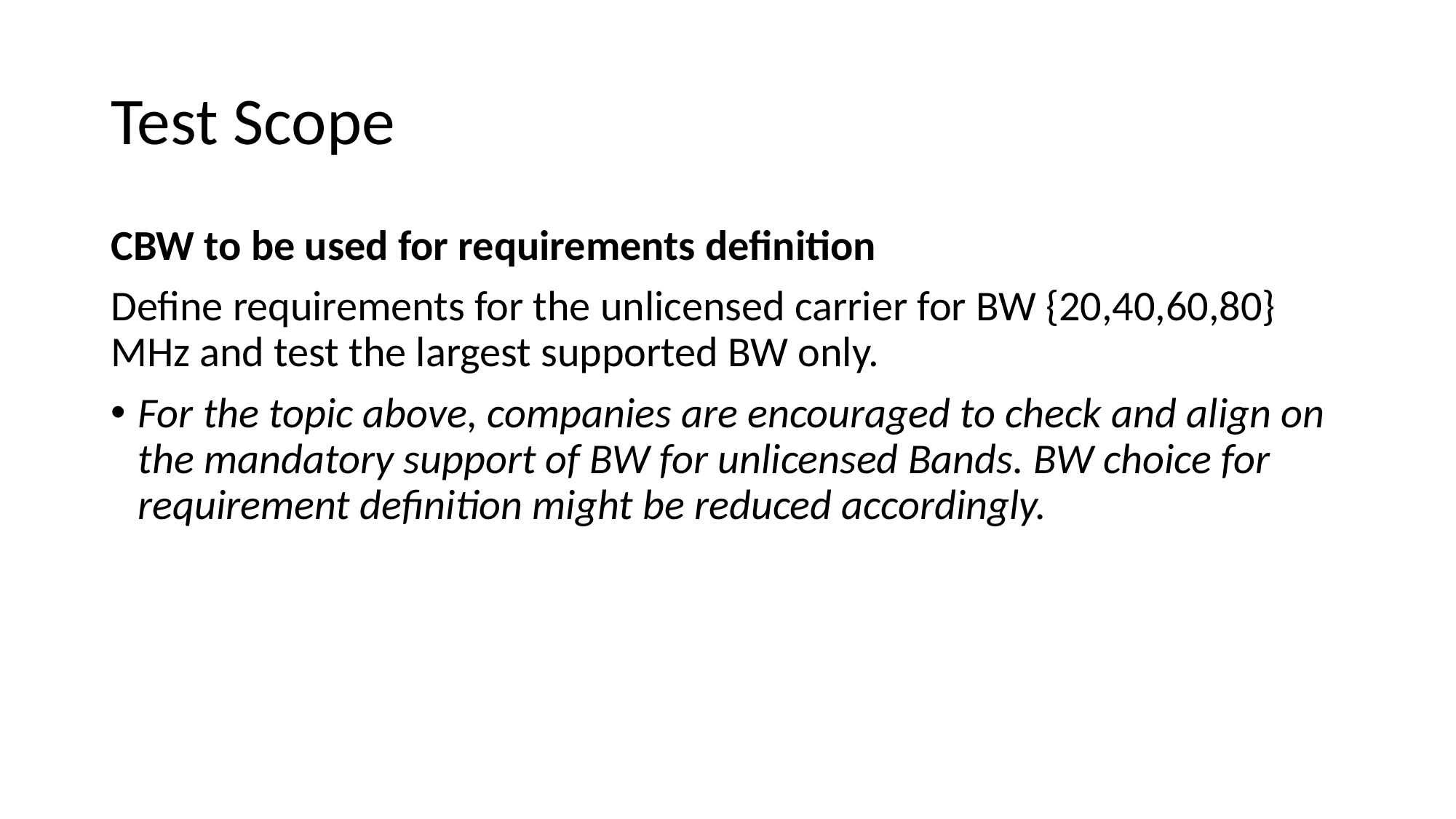

# Test Scope
CBW to be used for requirements definition
Define requirements for the unlicensed carrier for BW {20,40,60,80} MHz and test the largest supported BW only.
For the topic above, companies are encouraged to check and align on the mandatory support of BW for unlicensed Bands. BW choice for requirement definition might be reduced accordingly.